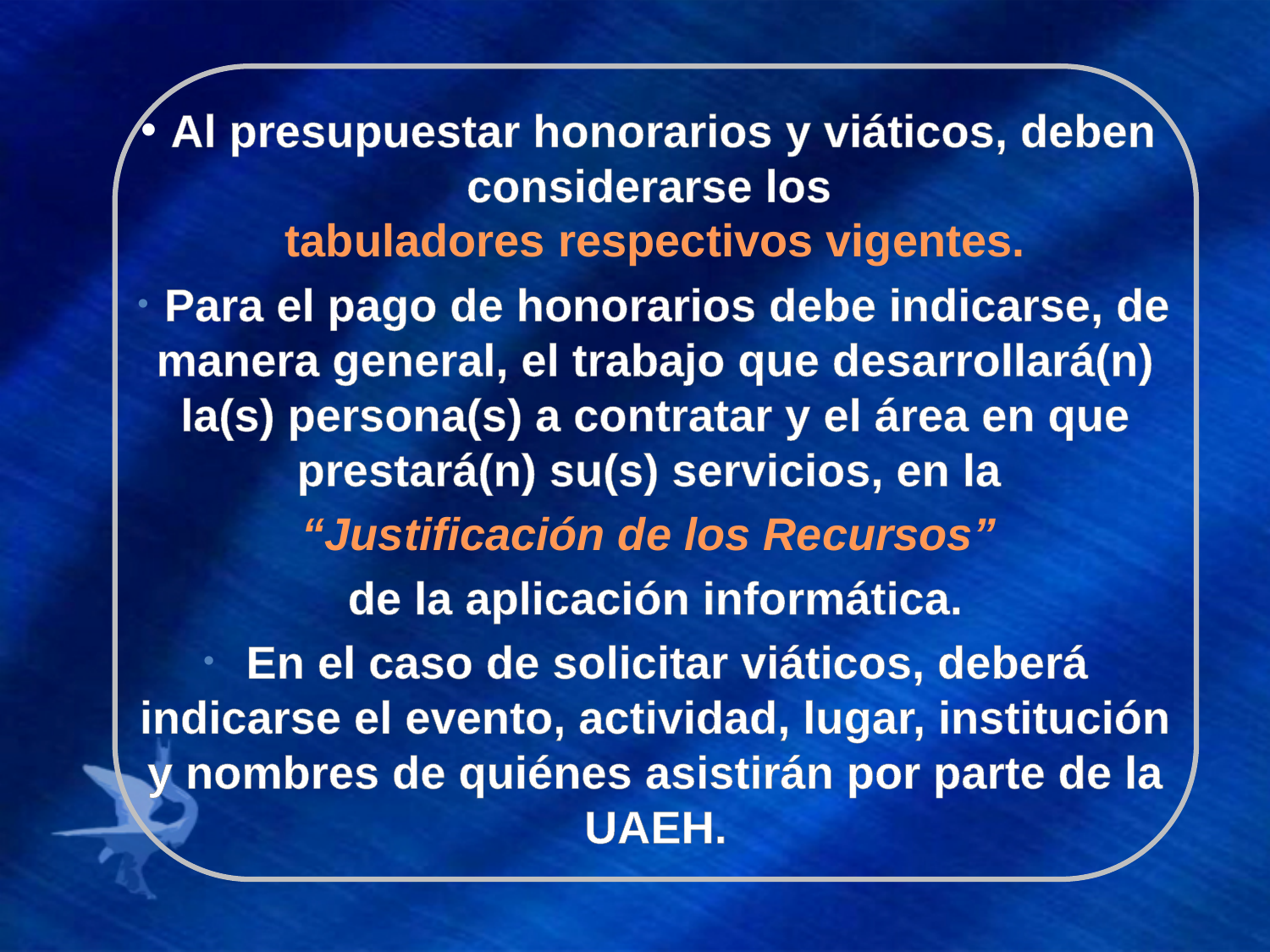

Al presupuestar honorarios y viáticos, deben considerarse los
tabuladores respectivos vigentes.
 Para el pago de honorarios debe indicarse, de manera general, el trabajo que desarrollará(n) la(s) persona(s) a contratar y el área en que prestará(n) su(s) servicios, en la
“Justificación de los Recursos”
de la aplicación informática.
 En el caso de solicitar viáticos, deberá indicarse el evento, actividad, lugar, institución y nombres de quiénes asistirán por parte de la UAEH.